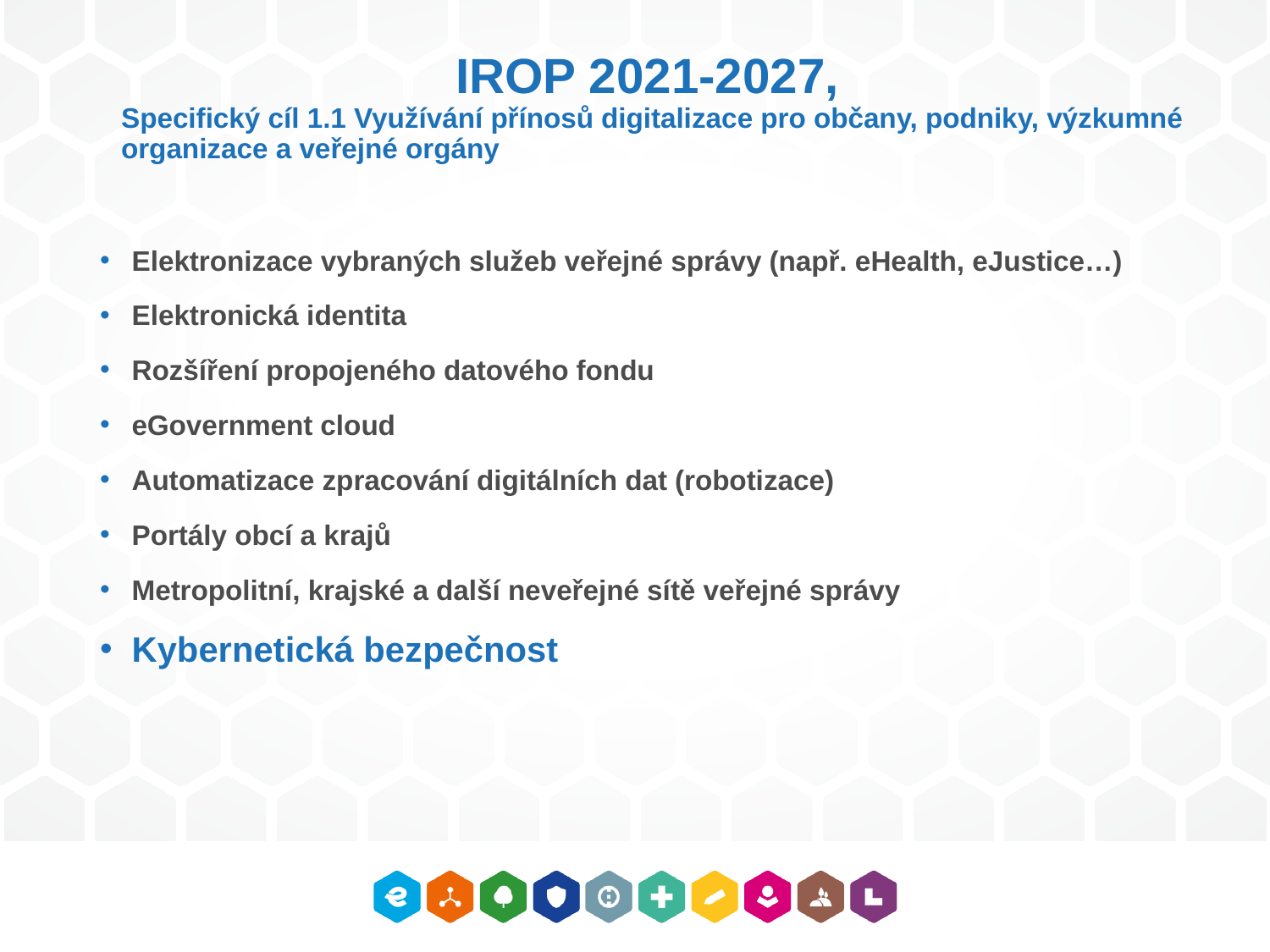

IROP 2021-2027,
Specifický cíl 1.1 Využívání přínosů digitalizace pro občany, podniky, výzkumné organizace a veřejné orgány
Elektronizace vybraných služeb veřejné správy (např. eHealth, eJustice…)
Elektronická identita
Rozšíření propojeného datového fondu
eGovernment cloud
Automatizace zpracování digitálních dat (robotizace)
Portály obcí a krajů
Metropolitní, krajské a další neveřejné sítě veřejné správy
Kybernetická bezpečnost